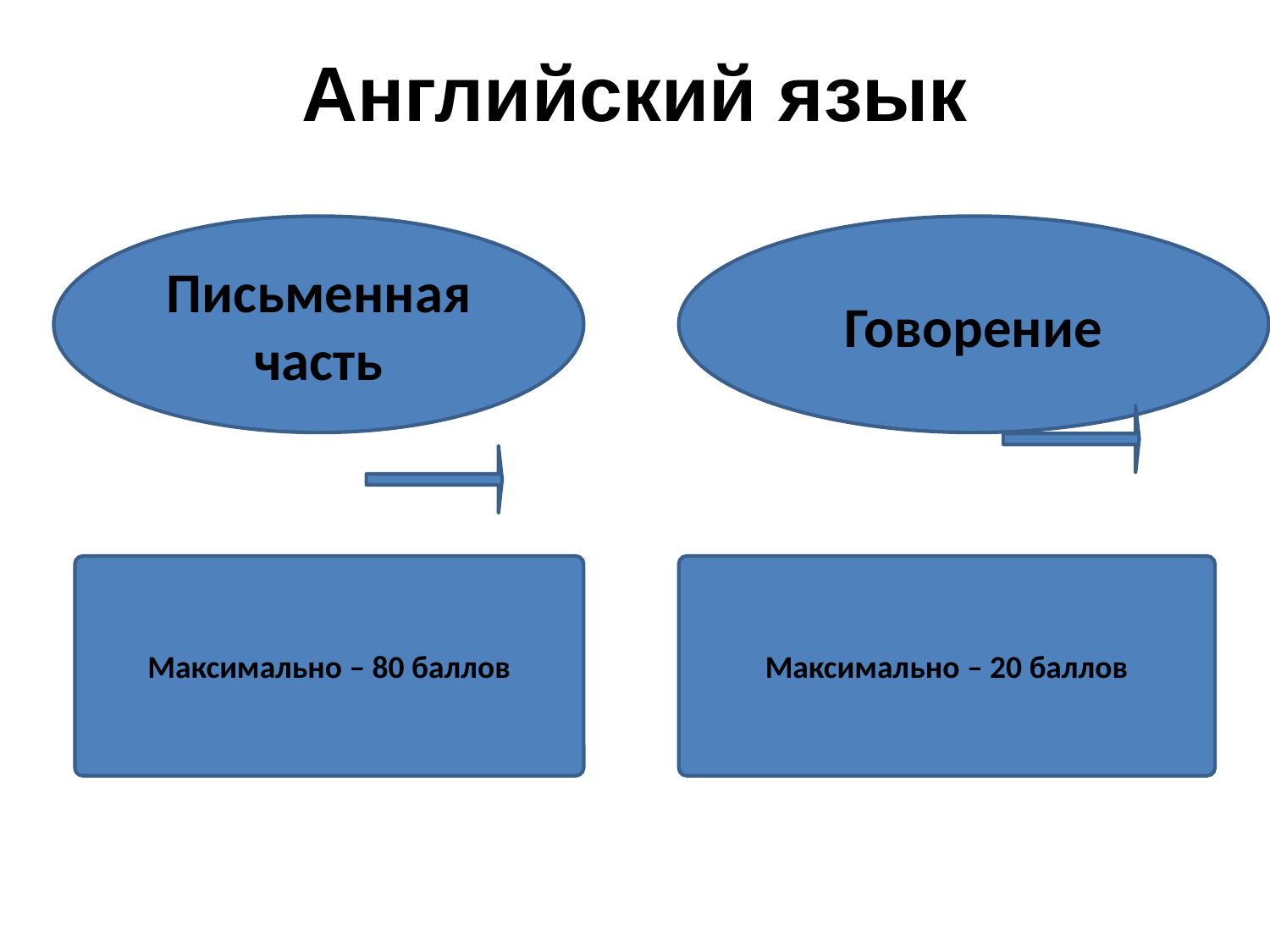

Английский язык
Письменная часть
Говорение

Максимально – 80 баллов
Максимально – 20 баллов